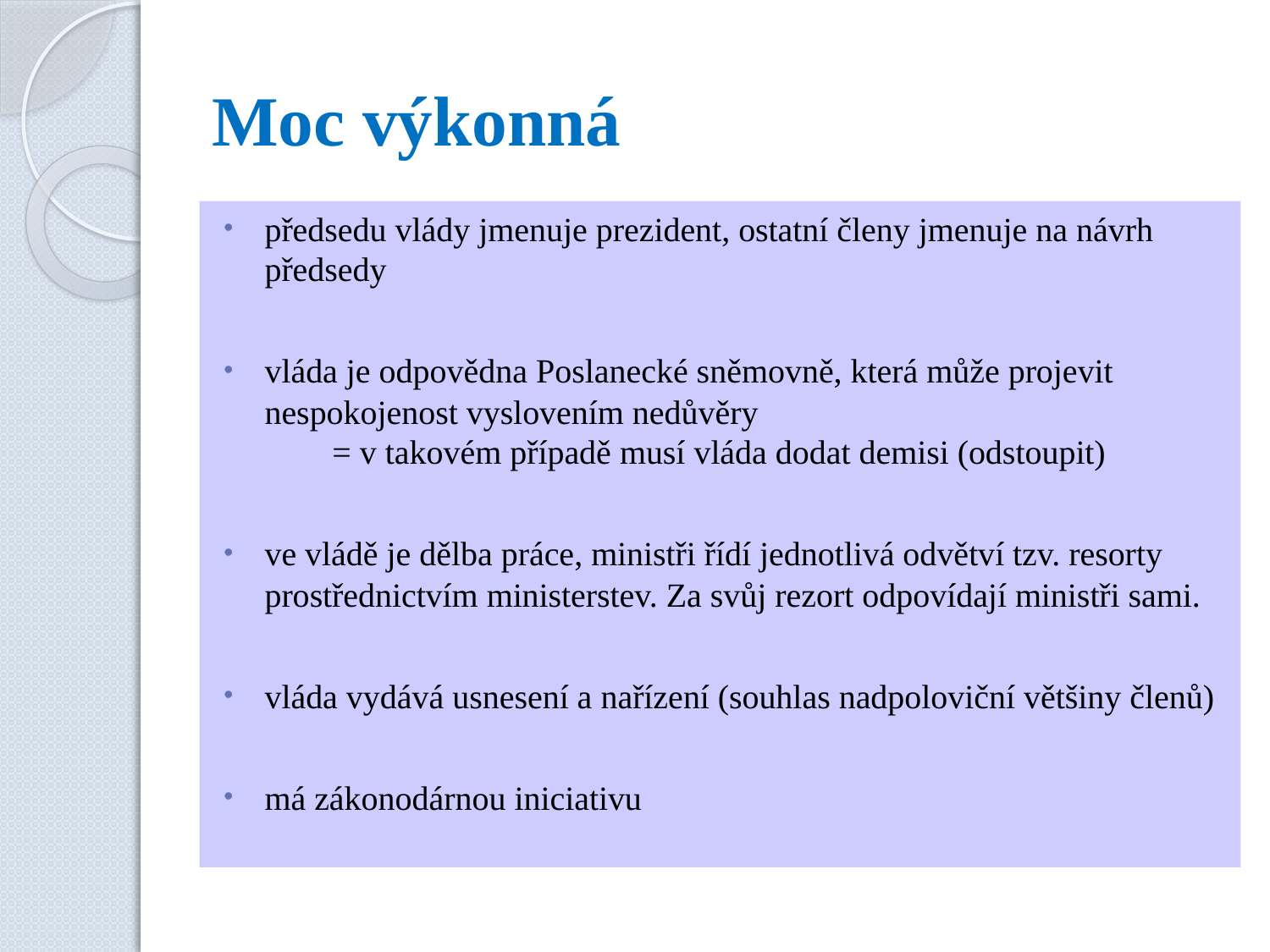

# Moc výkonná
předsedu vlády jmenuje prezident, ostatní členy jmenuje na návrh předsedy

vláda je odpovědna Poslanecké sněmovně, která může projevit nespokojenost vyslovením nedůvěry
        = v takovém případě musí vláda dodat demisi (odstoupit)

ve vládě je dělba práce, ministři řídí jednotlivá odvětví tzv. resorty prostřednictvím ministerstev. Za svůj rezort odpovídají ministři sami.

vláda vydává usnesení a nařízení (souhlas nadpoloviční většiny členů)

má zákonodárnou iniciativu